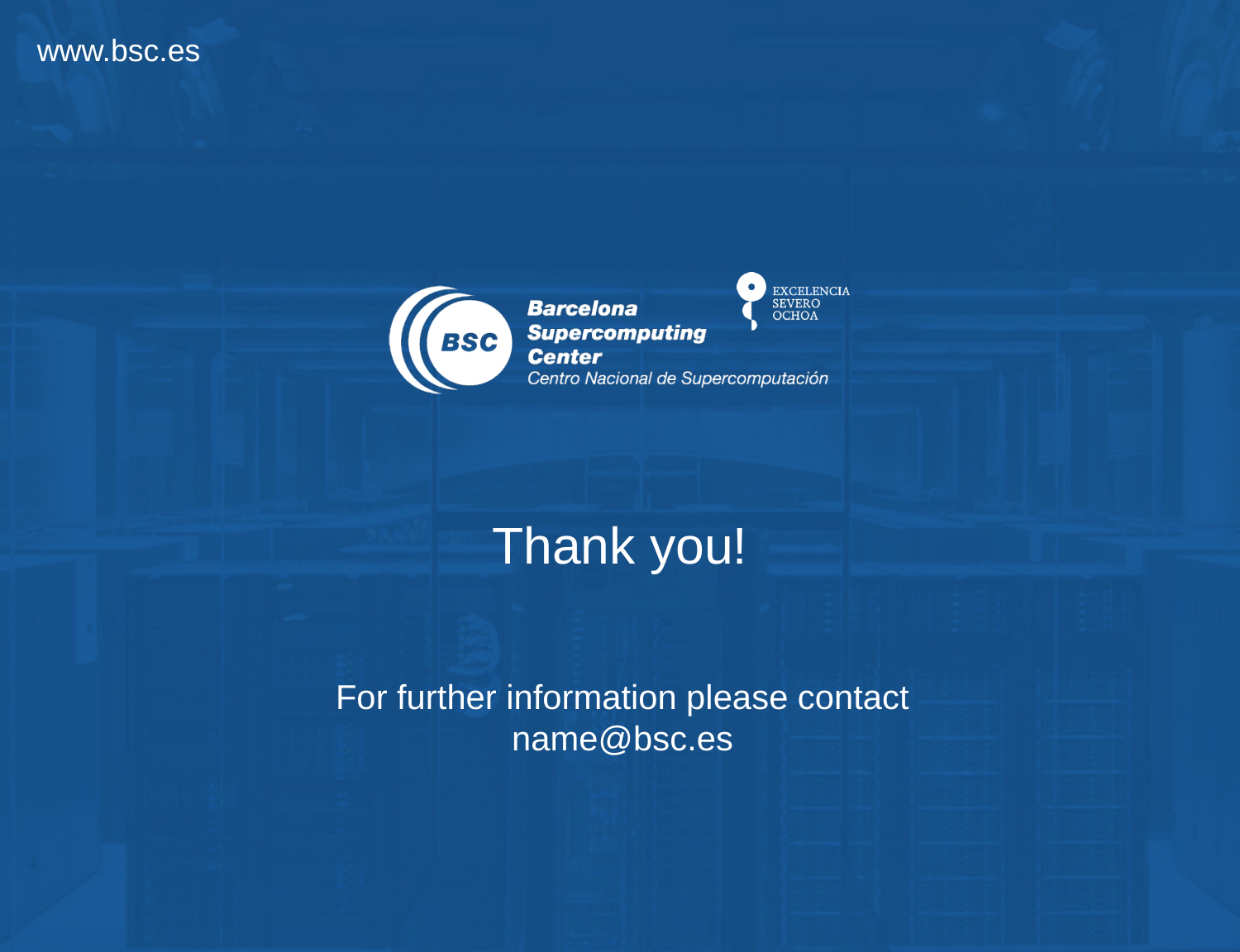

Thank you!
For further information please contact
name@bsc.es